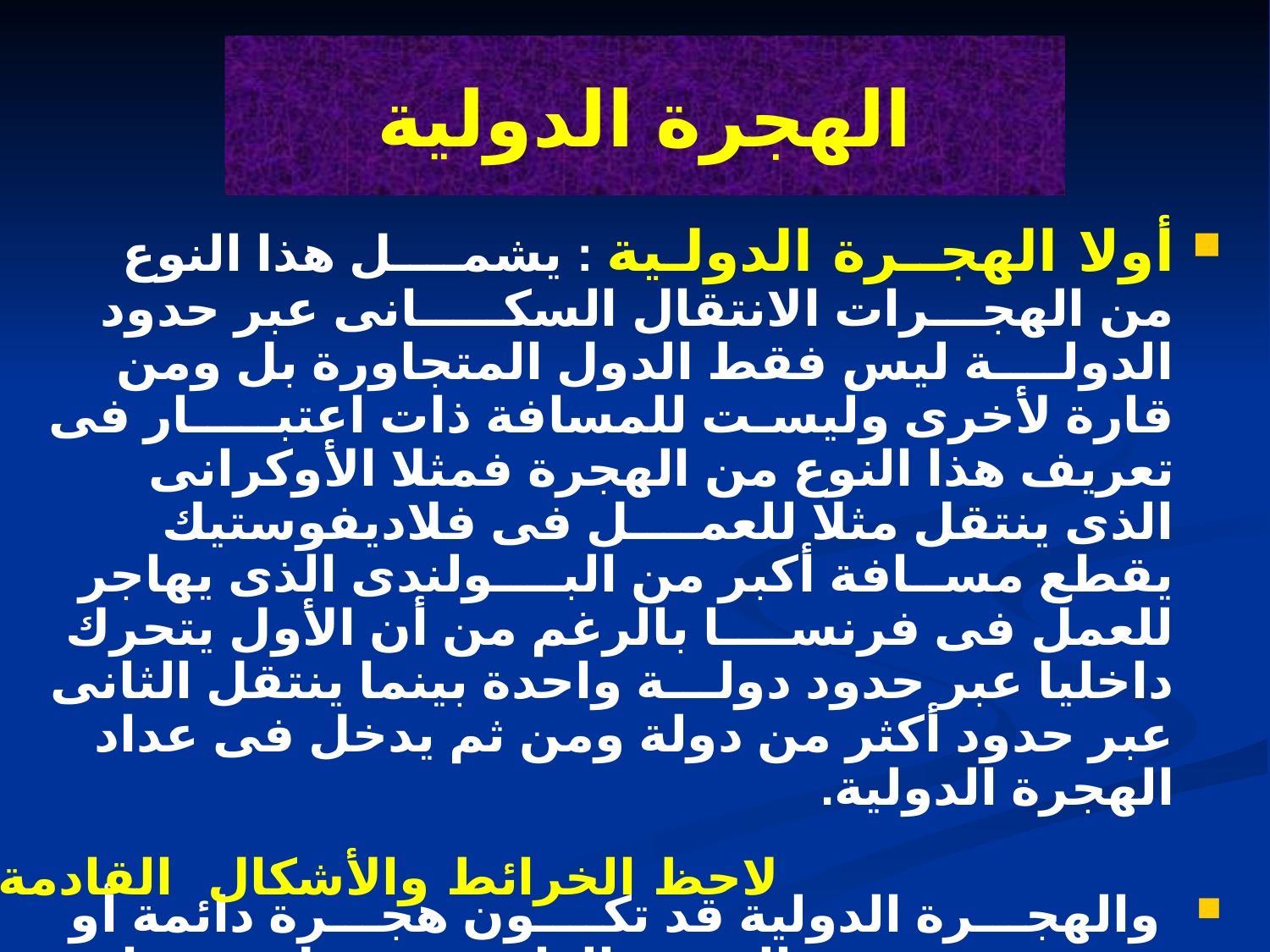

# الهجرة الدولية
أولا الهجــرة الدولـية : يشمــــل هذا النوع من الهجـــرات الانتقال السكـــــانى عبر حدود الدولــــة ليس فقط الدول المتجاورة بل ومن قارة لأخرى وليسـت للمسافة ذات اعتبـــــار فى تعريف هذا النوع من الهجرة فمثلا الأوكرانى  الذى ينتقل مثلا للعمــــل فى فلاديفوستيك يقطع مســافة أكبر من البــــولندى الذى يهاجر للعمل فى فرنســــا بالرغم من أن الأول يتحرك داخليا عبر حدود دولـــة واحدة بينما ينتقل الثانى عبر حدود أكثر من دولة ومن ثم يدخل فى عداد الهجرة الدولية.

 والهجـــرة الدولية قد تكــــون هجـــرة دائمة أو هجـــرة مؤقتة والهجرة الدائمة ينفصل فيهــا المهــــاجر انفصالا تاما عن وطنه الام بعد أن يلائم حياته مع البيئة الجديدة ويتغلب على صعابها .
لاحظ الخرائط والأشكال  القادمة